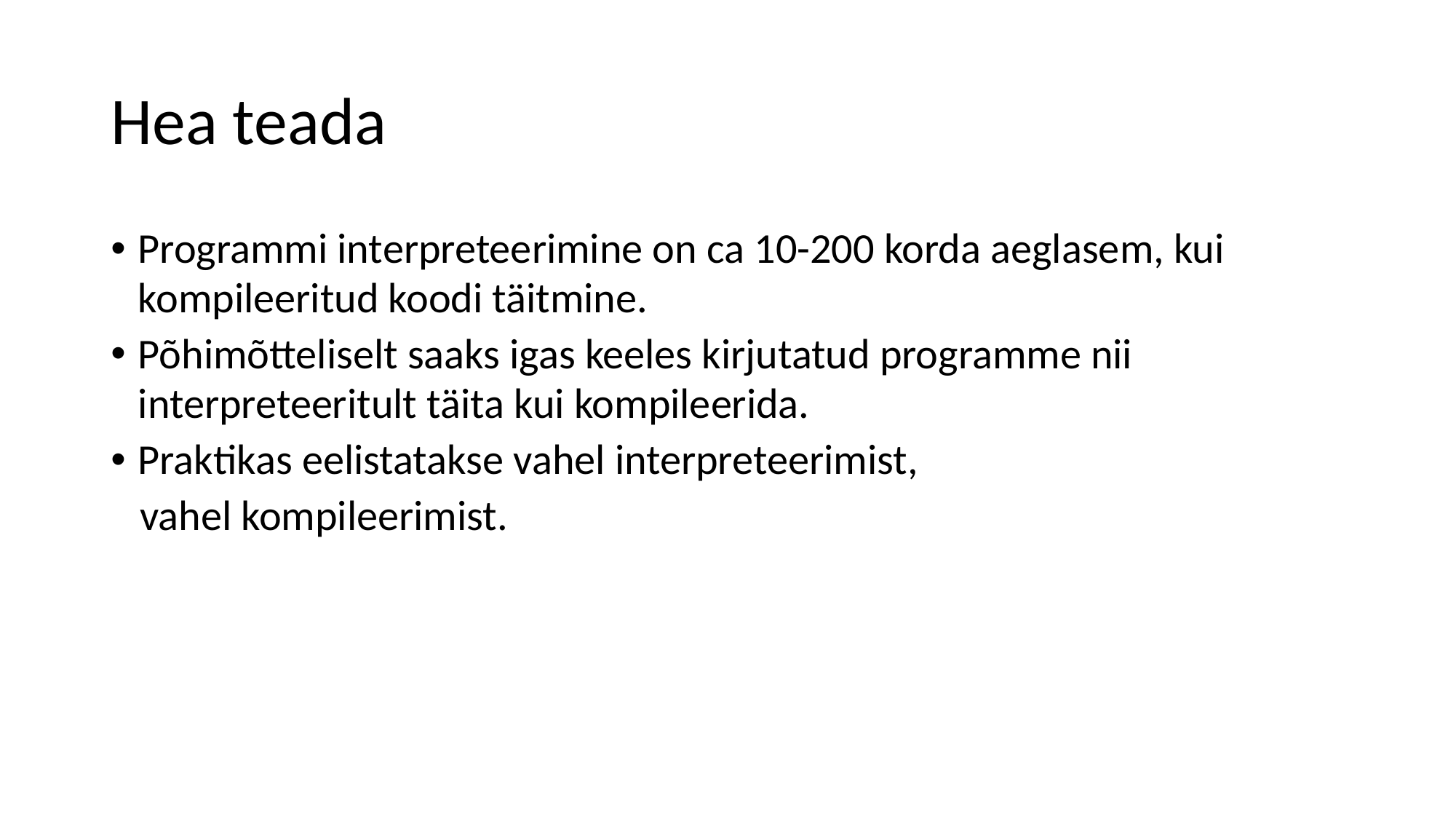

# Hea teada
Programmi interpreteerimine on ca 10-200 korda aeglasem, kui kompileeritud koodi täitmine.
Põhimõtteliselt saaks igas keeles kirjutatud programme nii interpreteeritult täita kui kompileerida.
Praktikas eelistatakse vahel interpreteerimist,
   vahel kompileerimist.